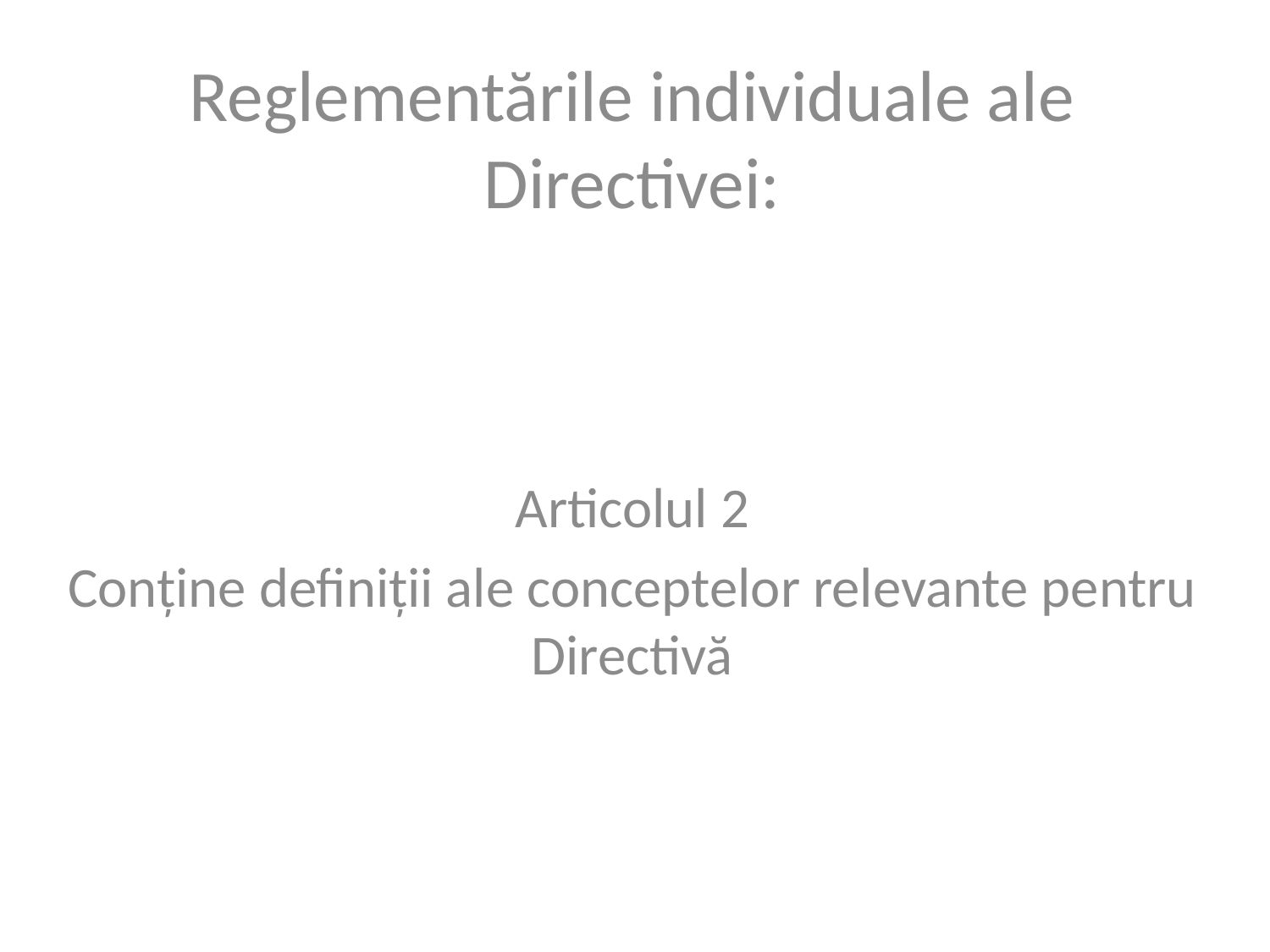

Reglementările individuale ale Directivei:

Articolul 2
Conține definiții ale conceptelor relevante pentru Directivă